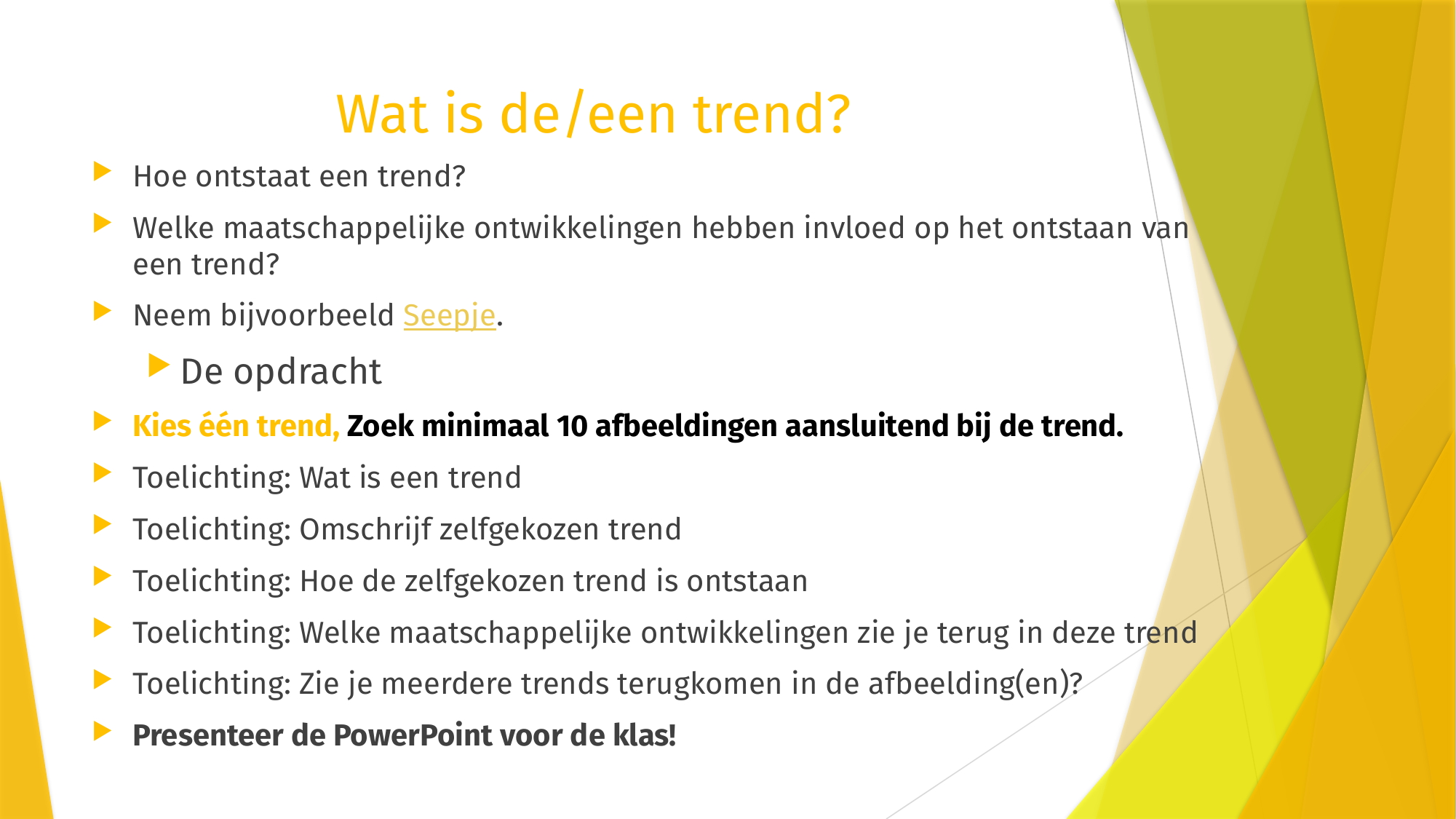

# Wat is de/een trend?
Hoe ontstaat een trend?
Welke maatschappelijke ontwikkelingen hebben invloed op het ontstaan van een trend?
Neem bijvoorbeeld Seepje.
De opdracht
Kies één trend, Zoek minimaal 10 afbeeldingen aansluitend bij de trend.
Toelichting: Wat is een trend
Toelichting: Omschrijf zelfgekozen trend
Toelichting: Hoe de zelfgekozen trend is ontstaan
Toelichting: Welke maatschappelijke ontwikkelingen zie je terug in deze trend
Toelichting: Zie je meerdere trends terugkomen in de afbeelding(en)?
Presenteer de PowerPoint voor de klas!